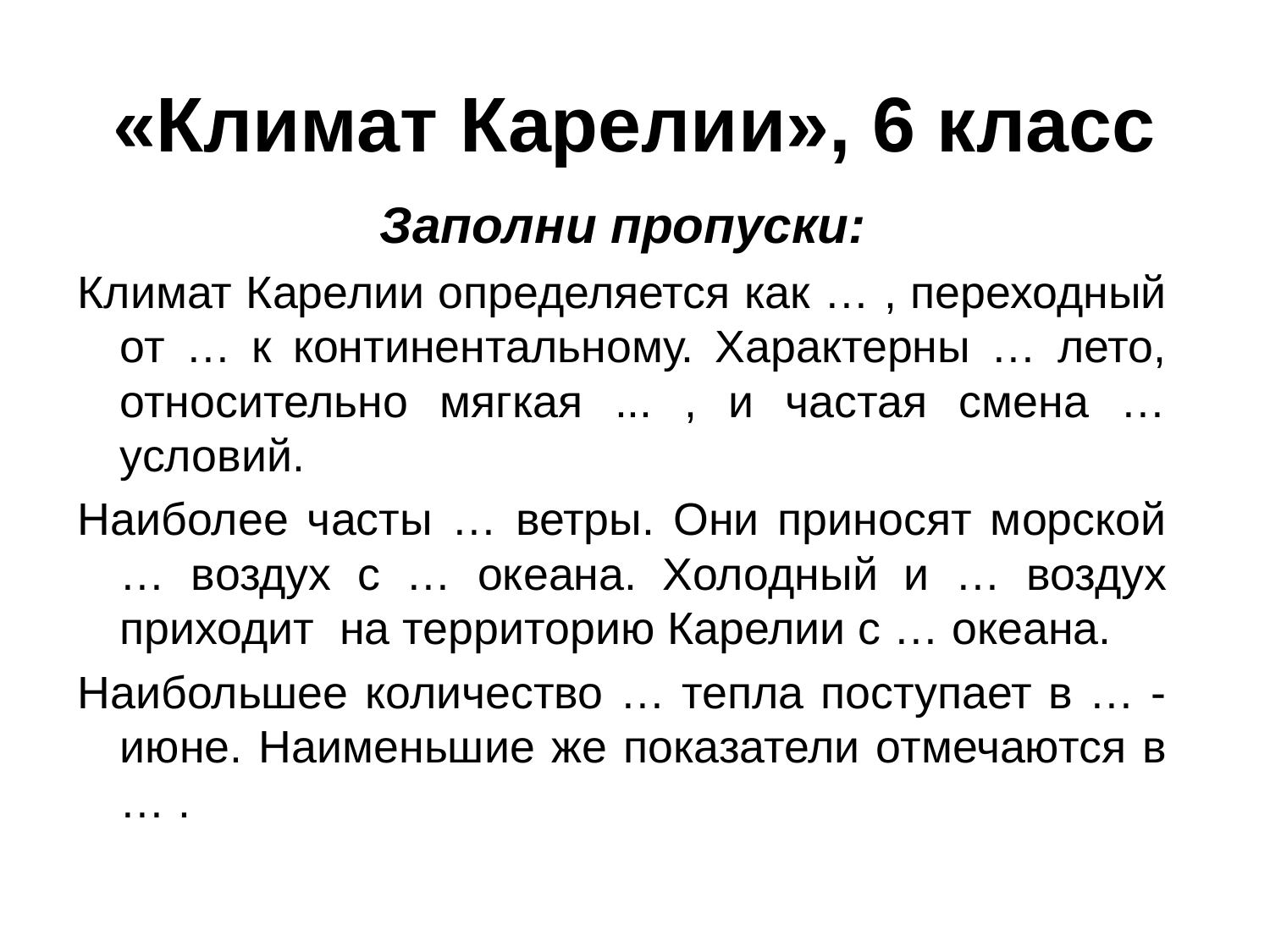

# «Климат Карелии», 6 класс
Заполни пропуски:
Климат Карелии определяется как … , переходный от … к континентальному. Характерны … лето, относительно мягкая ... , и частая смена … условий.
Наиболее часты … ветры. Они приносят морской … воздух с … океана. Холодный и … воздух приходит  на территорию Карелии с … океана.
Наибольшее количество … тепла поступает в … - июне. Наименьшие же показатели отмечаются в … .